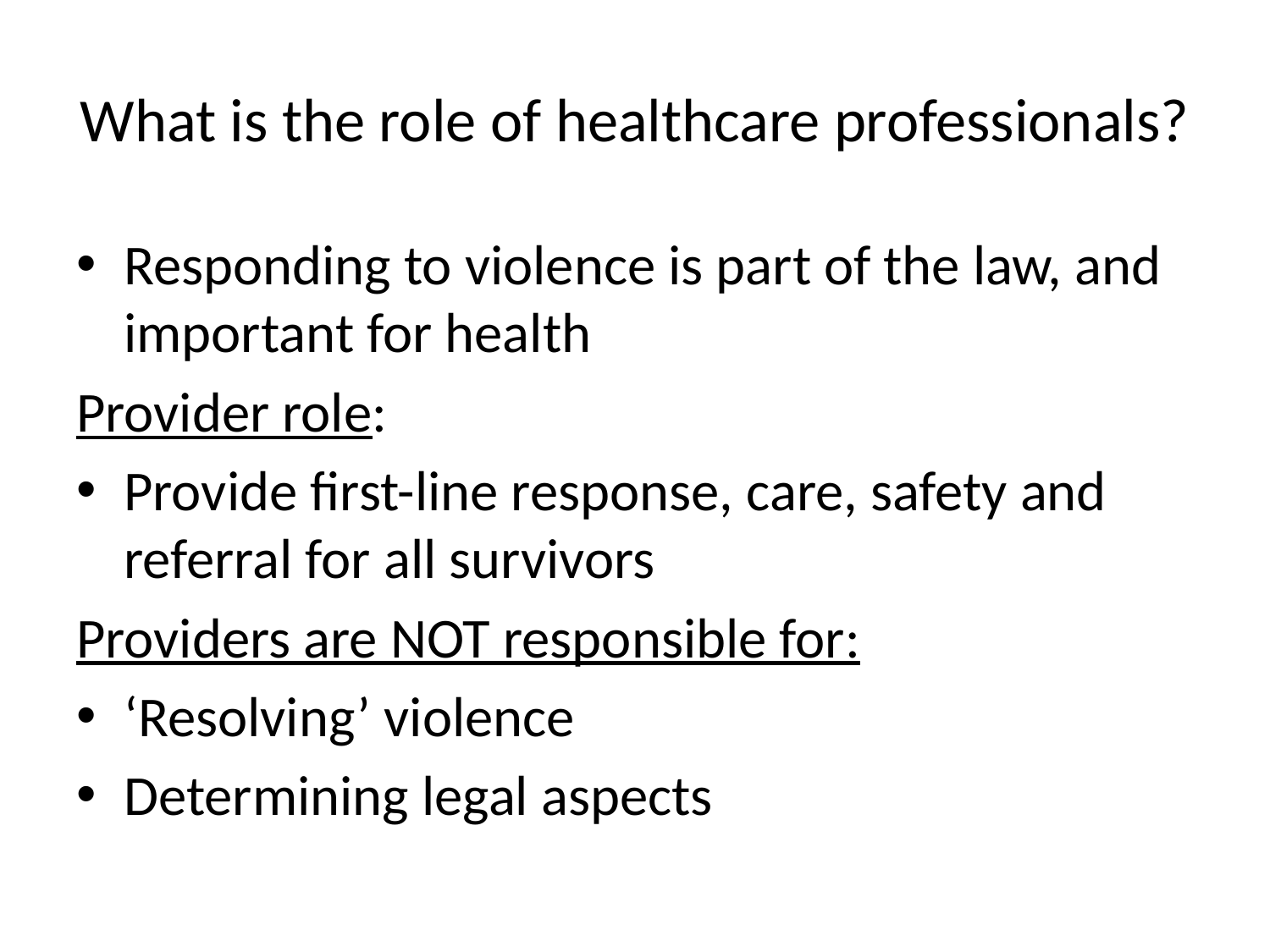

# What is the role of healthcare professionals?
Responding to violence is part of the law, and important for health
Provider role:
Provide first-line response, care, safety and referral for all survivors
Providers are NOT responsible for:
‘Resolving’ violence
Determining legal aspects